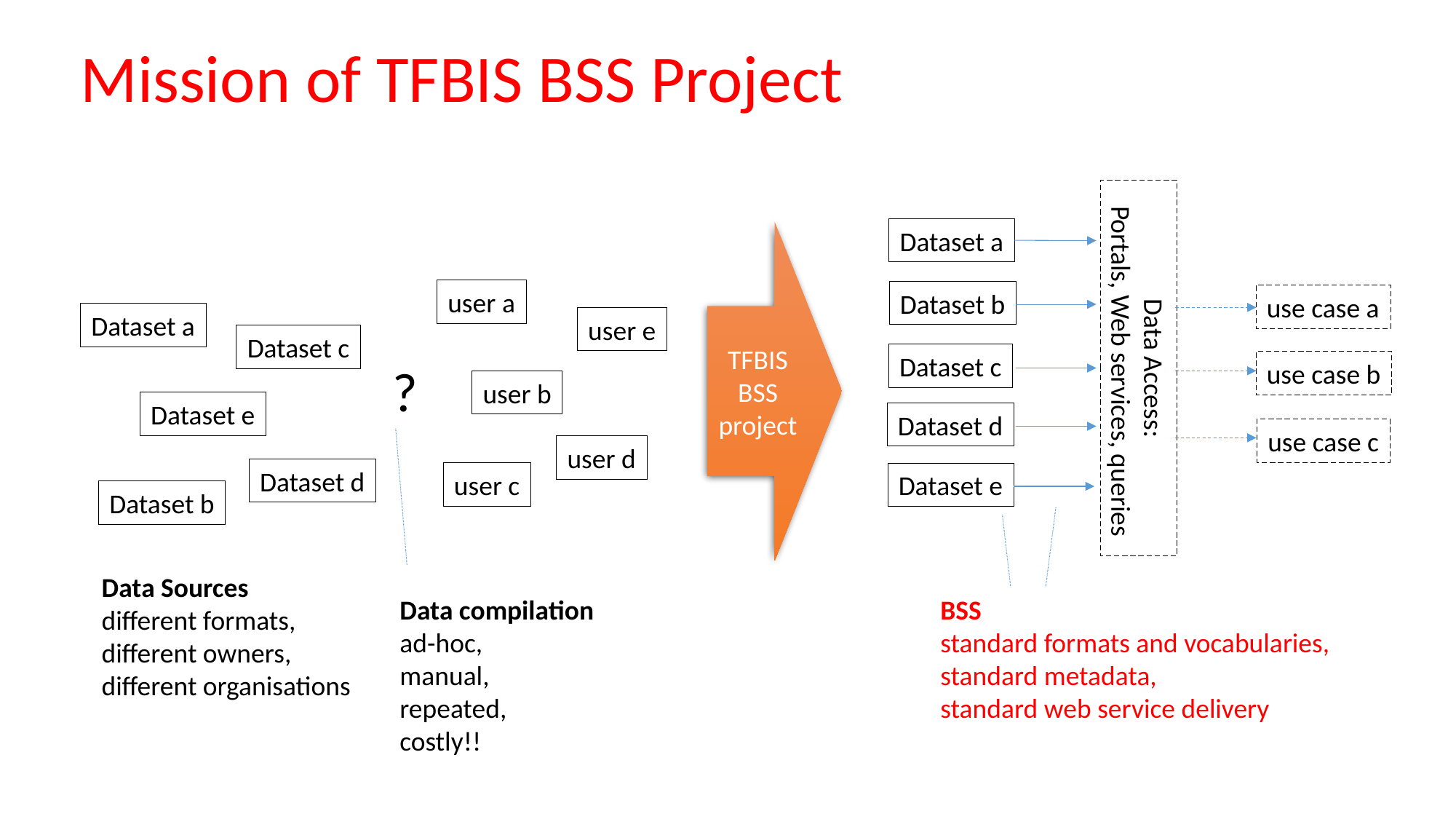

# Mission of TFBIS BSS Project
Dataset a
TFBIS
BSS
project
Dataset b
use case a
Data Access:
 Portals, Web services, queries
Dataset c
use case b
Dataset d
use case c
Dataset e
BSS
standard formats and vocabularies,
standard metadata,
standard web service delivery
user a
Dataset a
user e
Dataset c
?
user b
Dataset e
user d
Dataset d
user c
Dataset b
Data Sources
different formats,
different owners,
different organisations
Data compilation
ad-hoc,
manual,
repeated,
costly!!